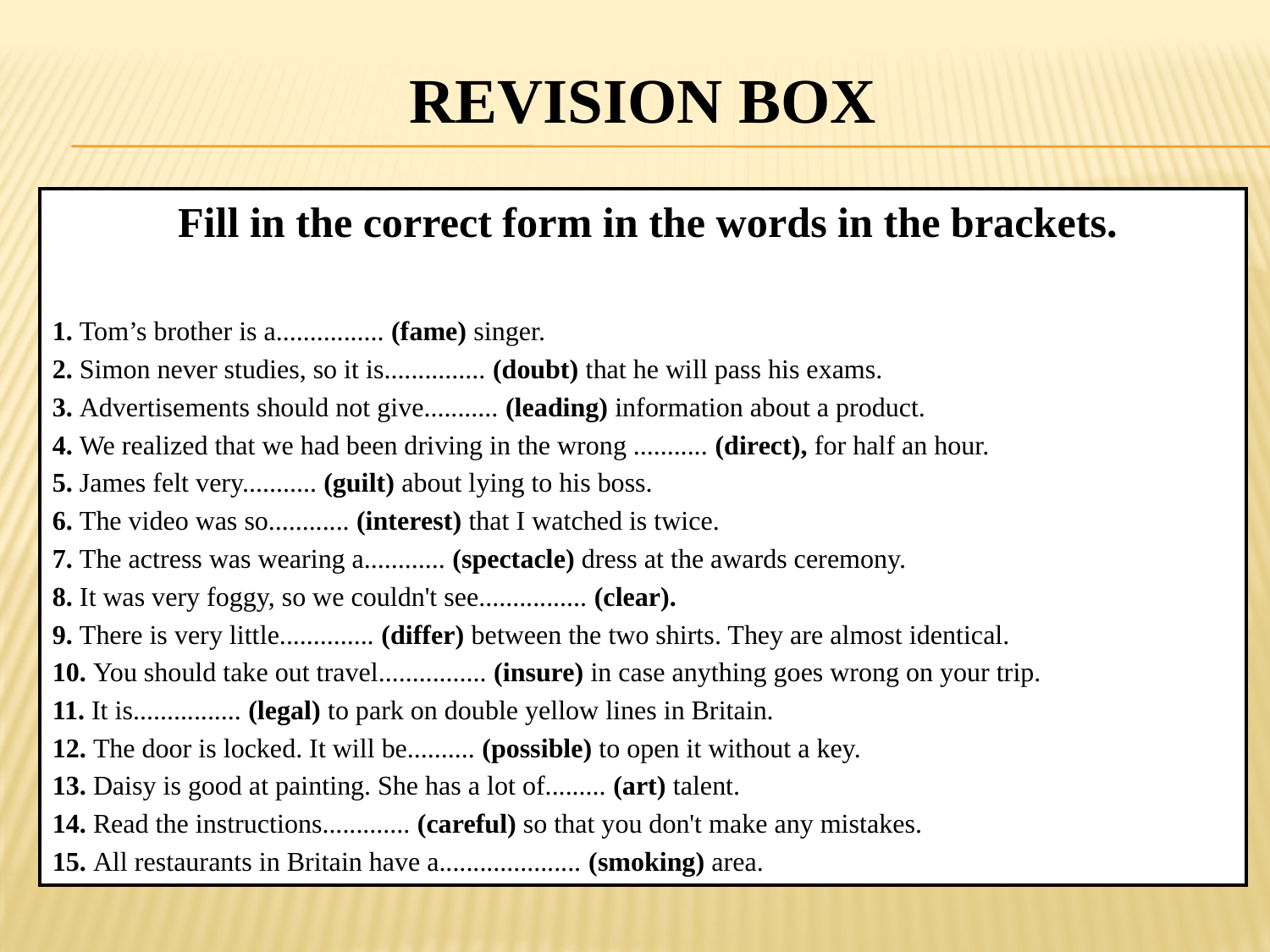

# Revision Box
 Fill in the correct form in the words in the brackets.

1. Tom’s brother is a................ (fame) singer.
2. Simon never studies, so it is............... (doubt) that he will pass his exams.
3. Advertisements should not give........... (leading) information about a product.
4. We realized that we had been driving in the wrong ........... (direct), for half an hour.
5. James felt very........... (guilt) about lying to his boss.
6. The video was so............ (interest) that I watched is twice.
7. The actress was wearing a............ (spectacle) dress at the awards ceremony.
8. It was very foggy, so we couldn't see................ (clear).
9. There is very little.............. (differ) between the two shirts. They are almost identical.
10. You should take out travel................ (insure) in case anything goes wrong on your trip.
11. It is................ (legal) to park on double yellow lines in Britain.
12. The door is locked. It will be.......... (possible) to open it without a key.
13. Daisy is good at painting. She has a lot of......... (art) talent.
14. Read the instructions............. (careful) so that you don't make any mistakes.
15. All restaurants in Britain have a..................... (smoking) area.